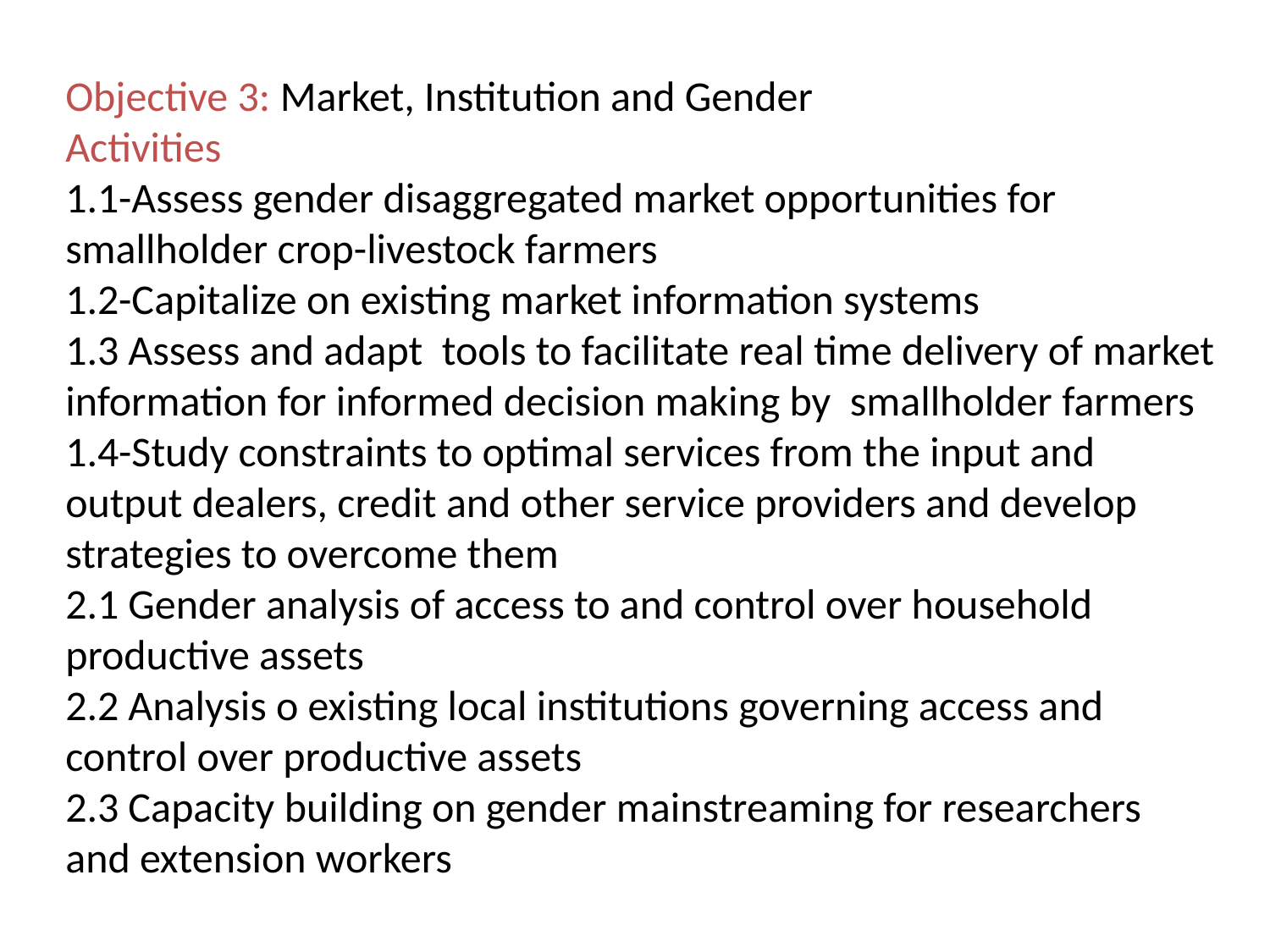

Objective 3: Market, Institution and Gender
Activities
1.1-Assess gender disaggregated market opportunities for smallholder crop-livestock farmers
1.2-Capitalize on existing market information systems
1.3 Assess and adapt  tools to facilitate real time delivery of market information for informed decision making by  smallholder farmers
1.4-Study constraints to optimal services from the input and output dealers, credit and other service providers and develop strategies to overcome them
2.1 Gender analysis of access to and control over household productive assets
2.2 Analysis o existing local institutions governing access and control over productive assets
2.3 Capacity building on gender mainstreaming for researchers and extension workers